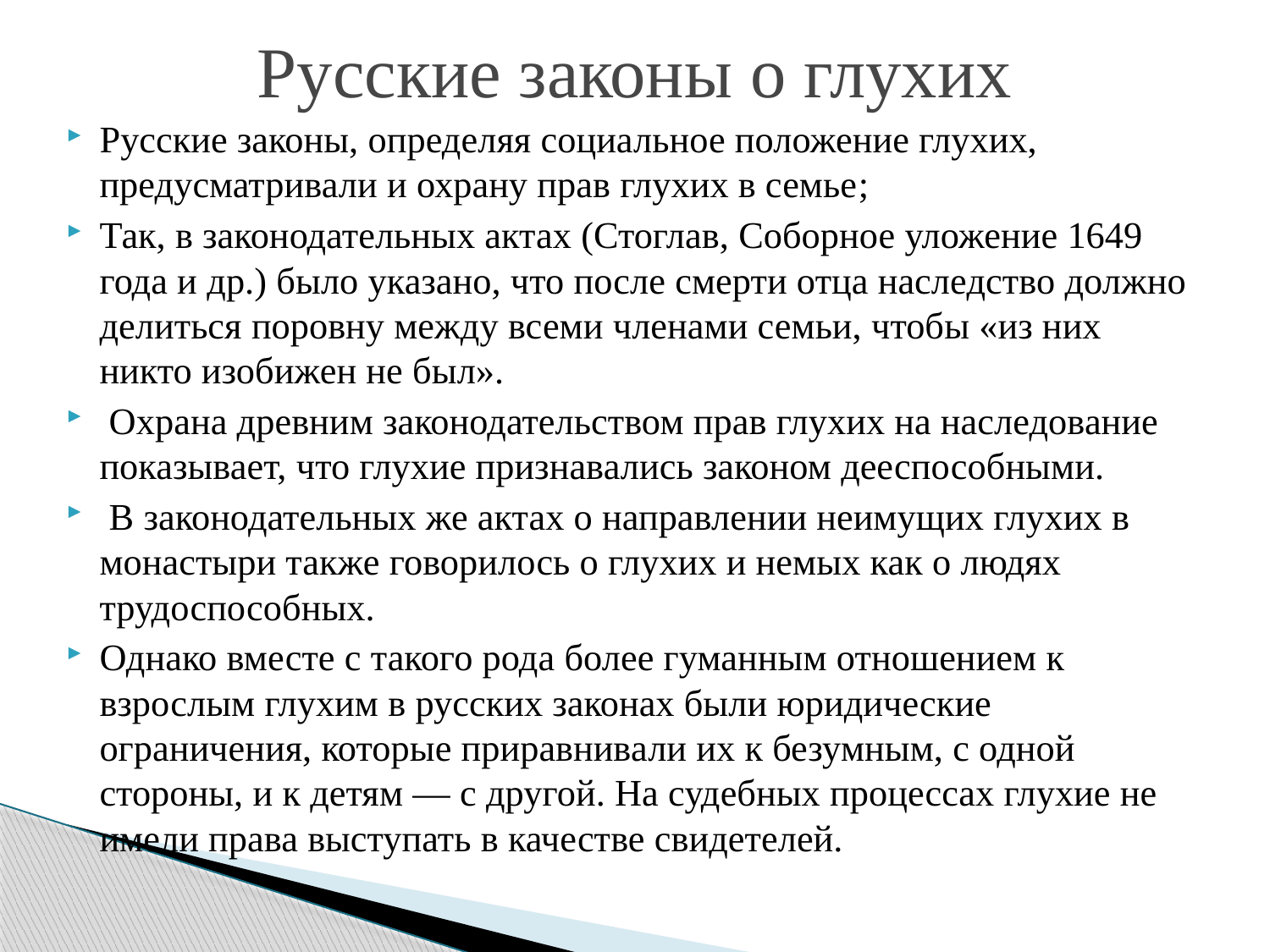

# Русские законы о глухих
Русские законы, определяя социальное положение глухих, предусматривали и охрану прав глухих в семье;
Так, в законодательных актах (Стоглав, Соборное уложение 1649 года и др.) было указано, что после смерти отца наследство должно делиться поровну между всеми членами семьи, чтобы «из них никто изобижен не был».
 Охрана древним законодательством прав глухих на наследование показывает, что глухие признавались законом дееспособными.
 В законодательных же актах о направлении неимущих глухих в монастыри также говорилось о глухих и немых как о людях трудоспособных.
Однако вместе с такого рода более гуманным отношением к взрослым глухим в русских законах были юридические ограничения, которые приравнивали их к безумным, с одной стороны, и к детям — с другой. На судебных процессах глухие не имели права выступать в качестве свидетелей.